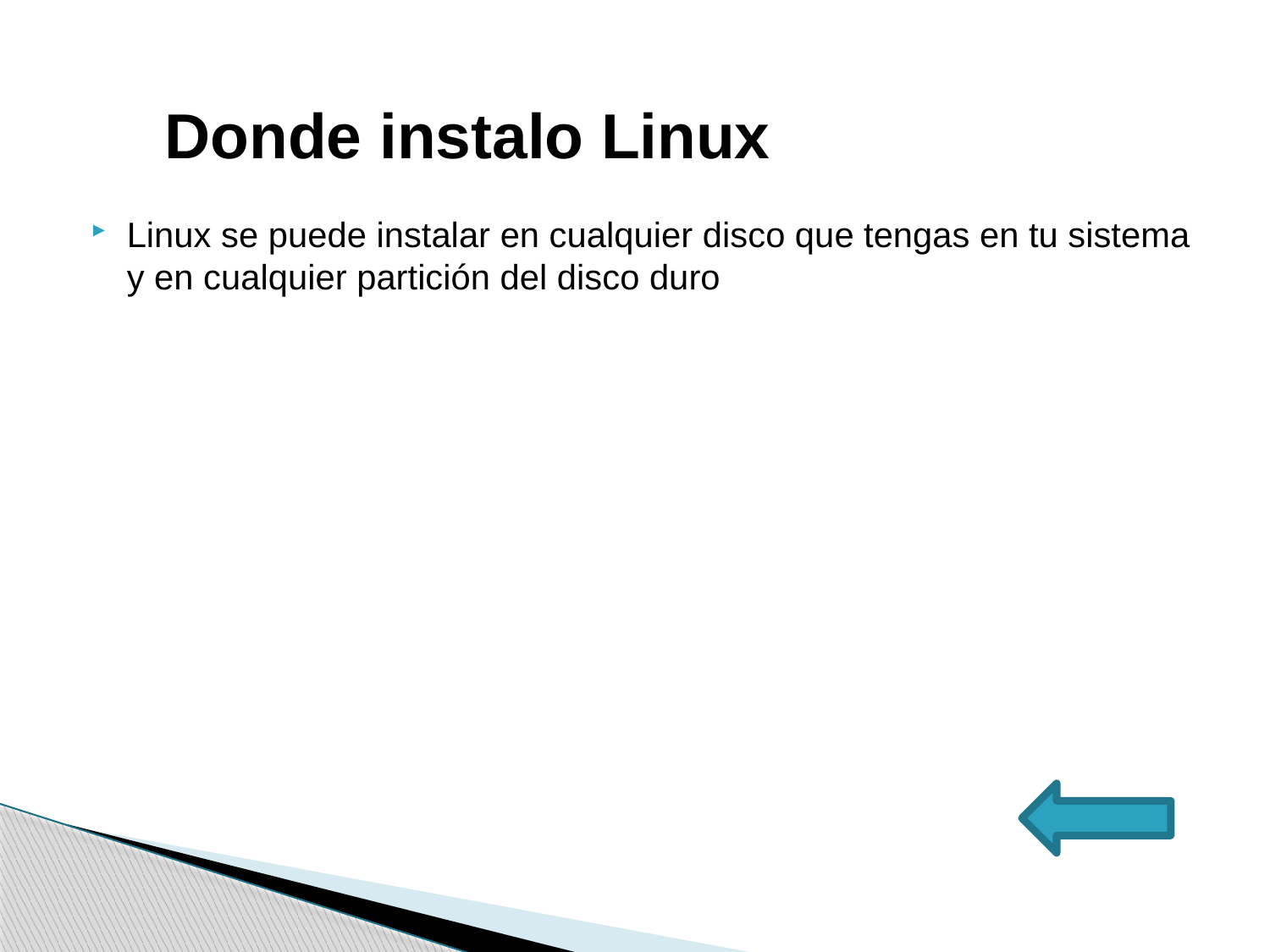

Donde instalo Linux
Linux se puede instalar en cualquier disco que tengas en tu sistema y en cualquier partición del disco duro